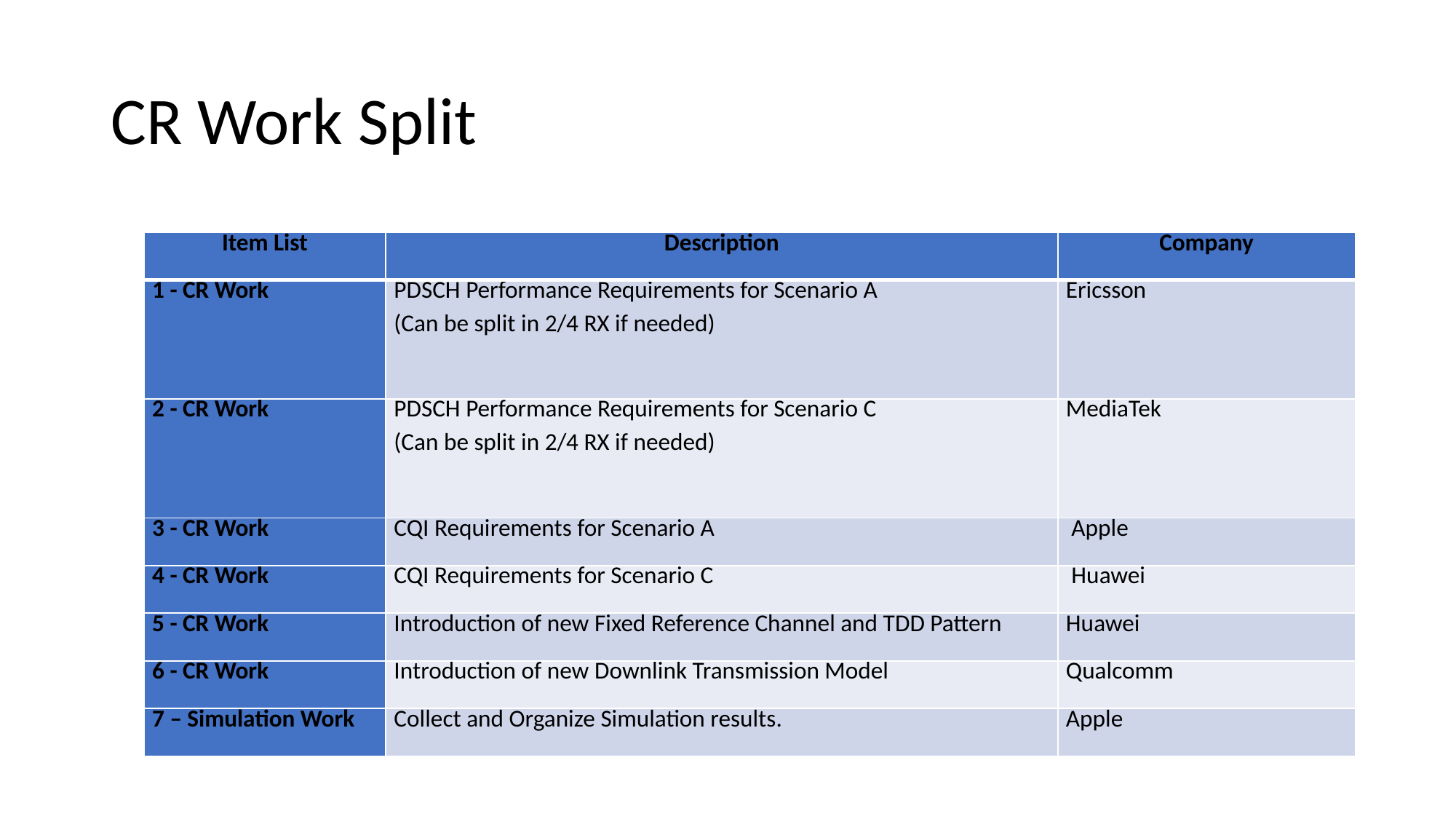

# CR Work Split
| Item List | Description | Company |
| --- | --- | --- |
| 1 - CR Work | PDSCH Performance Requirements for Scenario A (Can be split in 2/4 RX if needed) | Ericsson |
| 2 - CR Work | PDSCH Performance Requirements for Scenario C (Can be split in 2/4 RX if needed) | MediaTek |
| 3 - CR Work | CQI Requirements for Scenario A | Apple |
| 4 - CR Work | CQI Requirements for Scenario C | Huawei |
| 5 - CR Work | Introduction of new Fixed Reference Channel and TDD Pattern | Huawei |
| 6 - CR Work | Introduction of new Downlink Transmission Model | Qualcomm |
| 7 – Simulation Work | Collect and Organize Simulation results. | Apple |